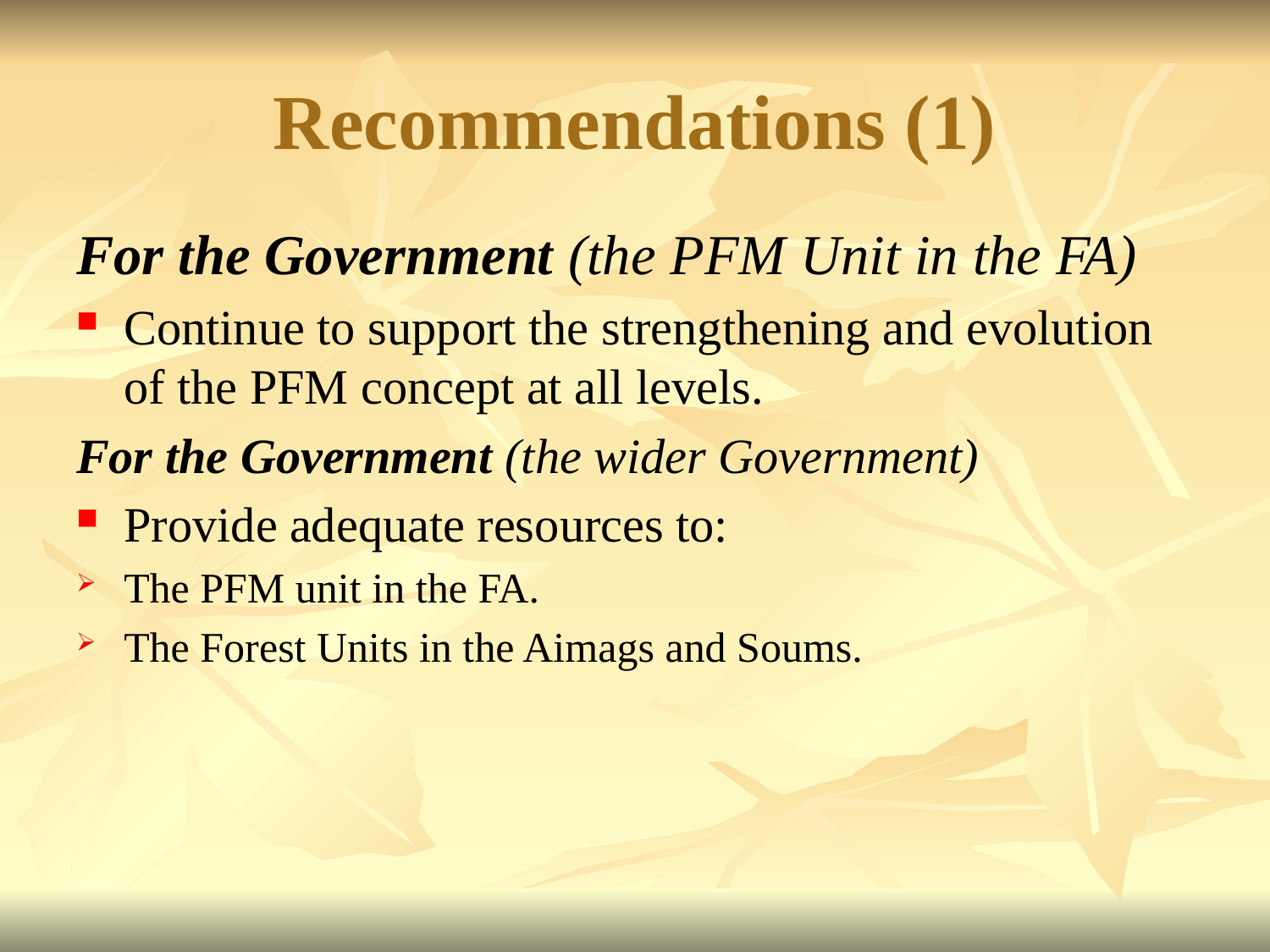

# Recommendations (1)
For the Government (the PFM Unit in the FA)
Continue to support the strengthening and evolution of the PFM concept at all levels.
For the Government (the wider Government)
Provide adequate resources to:
The PFM unit in the FA.
The Forest Units in the Aimags and Soums.